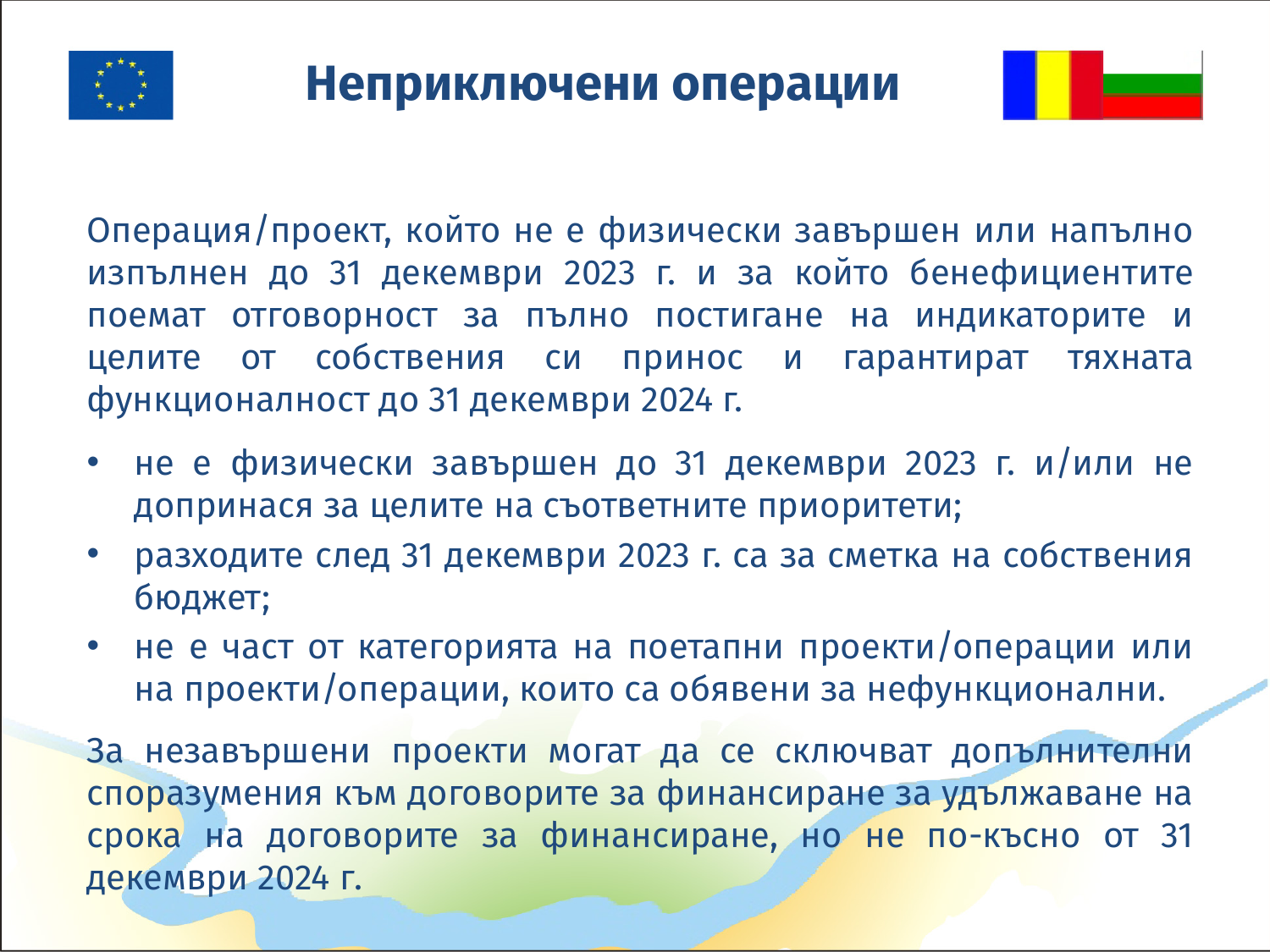

# Неприключени операции
Операция/проект, който не е физически завършен или напълно изпълнен до 31 декември 2023 г. и за който бенефициентите поемат отговорност за пълно постигане на индикаторите и целите от собствения си принос и гарантират тяхната функционалност до 31 декември 2024 г.
не е физически завършен до 31 декември 2023 г. и/или не допринася за целите на съответните приоритети;
разходите след 31 декември 2023 г. са за сметка на собствения бюджет;
не е част от категорията на поетапни проекти/операции или на проекти/операции, които са обявени за нефункционални.

За незавършени проекти могат да се сключват допълнителни споразумения към договорите за финансиране за удължаване на срока на договорите за финансиране, но не по-късно от 31 декември 2024 г.